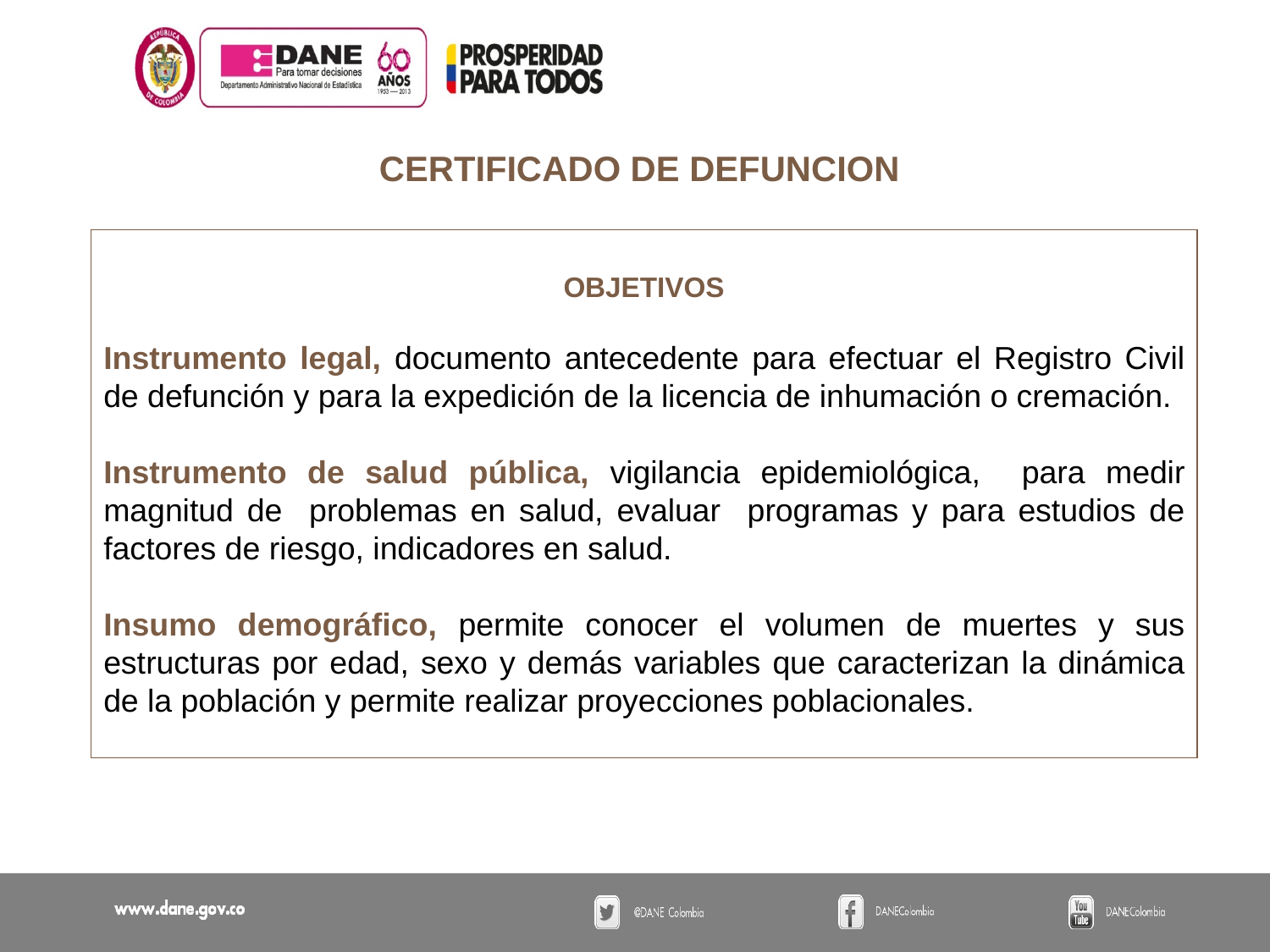

CERTIFICADO DE DEFUNCION

OBJETIVOS

Instrumento legal, documento antecedente para efectuar el Registro Civil de defunción y para la expedición de la licencia de inhumación o cremación.

Instrumento de salud pública, vigilancia epidemiológica,  para medir magnitud de  problemas en salud, evaluar  programas y para estudios de factores de riesgo, indicadores en salud.

Insumo demográfico, permite conocer el volumen de muertes y sus estructuras por edad, sexo y demás variables que caracterizan la dinámica de la población y permite realizar proyecciones poblacionales.